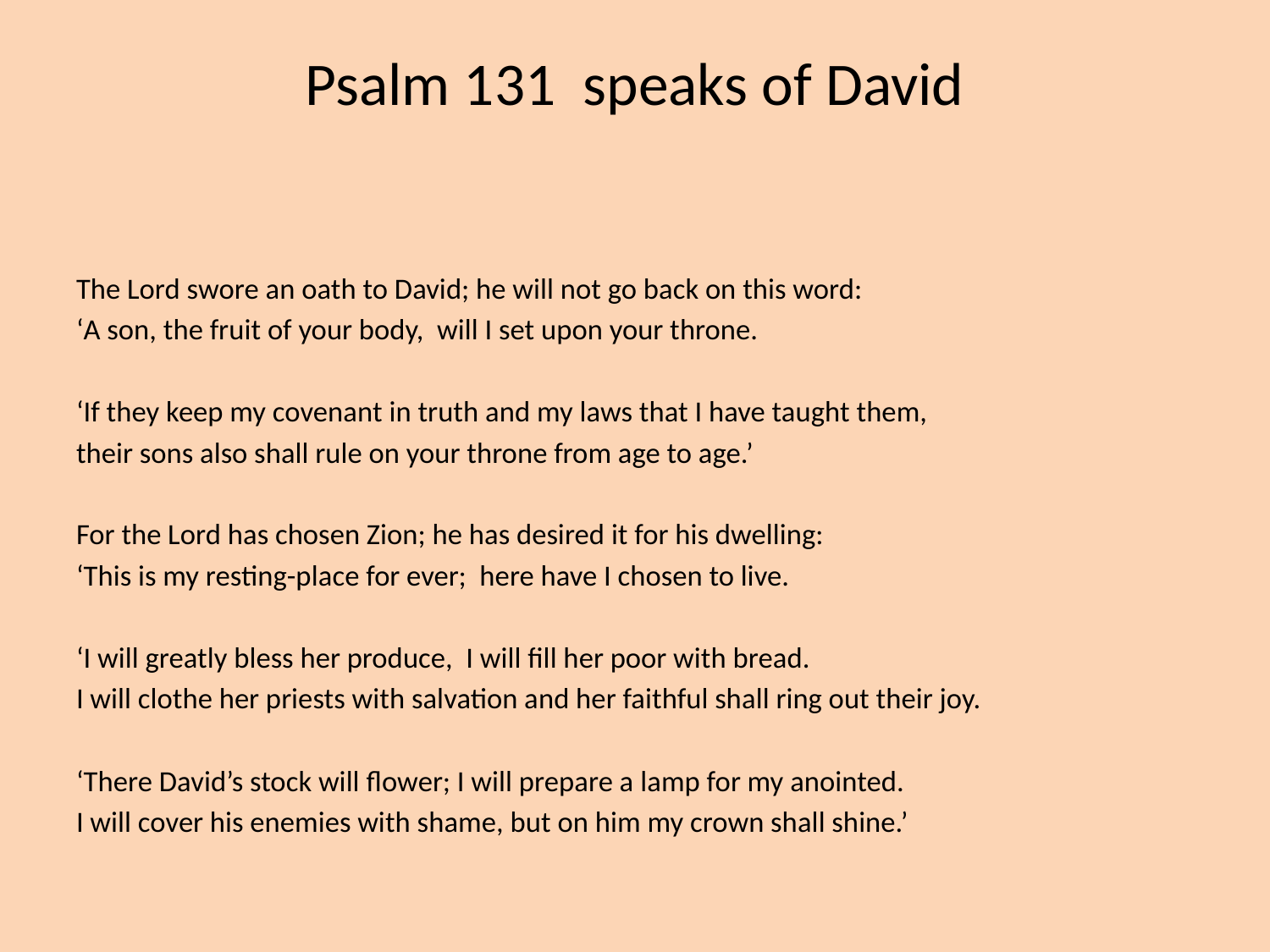

# Psalm 131  speaks of David

The Lord swore an oath to David; he will not go back on this word:
‘A son, the fruit of your body,  will I set upon your throne.

‘If they keep my covenant in truth and my laws that I have taught them,
their sons also shall rule on your throne from age to age.’

For the Lord has chosen Zion; he has desired it for his dwelling:
‘This is my resting-place for ever;  here have I chosen to live.

‘I will greatly bless her produce,  I will fill her poor with bread.
I will clothe her priests with salvation and her faithful shall ring out their joy.

‘There David’s stock will flower; I will prepare a lamp for my anointed.
I will cover his enemies with shame, but on him my crown shall shine.’